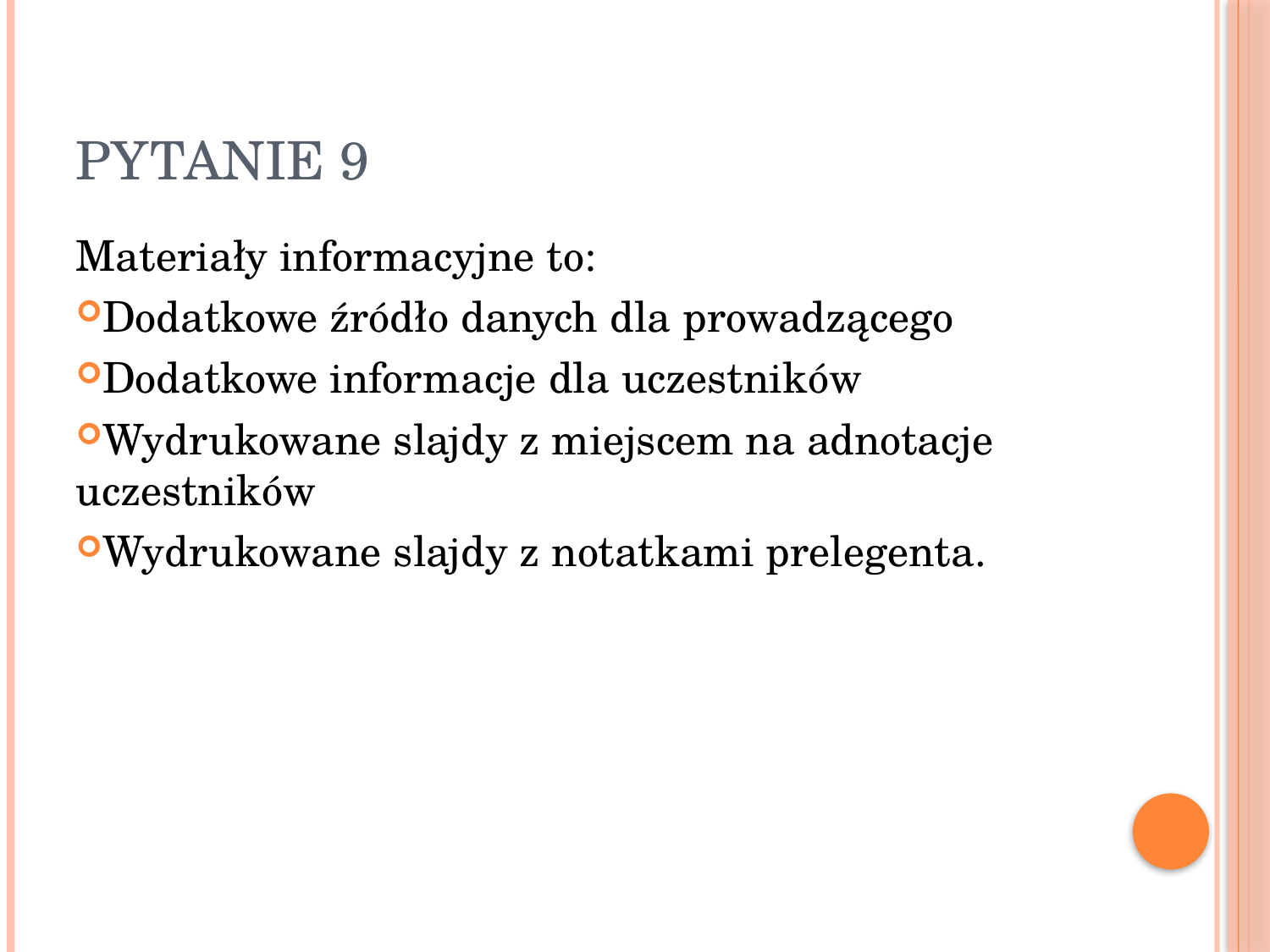

# Pytanie 9
Materiały informacyjne to:
Dodatkowe źródło danych dla prowadzącego
Dodatkowe informacje dla uczestników
Wydrukowane slajdy z miejscem na adnotacje uczestników
Wydrukowane slajdy z notatkami prelegenta.